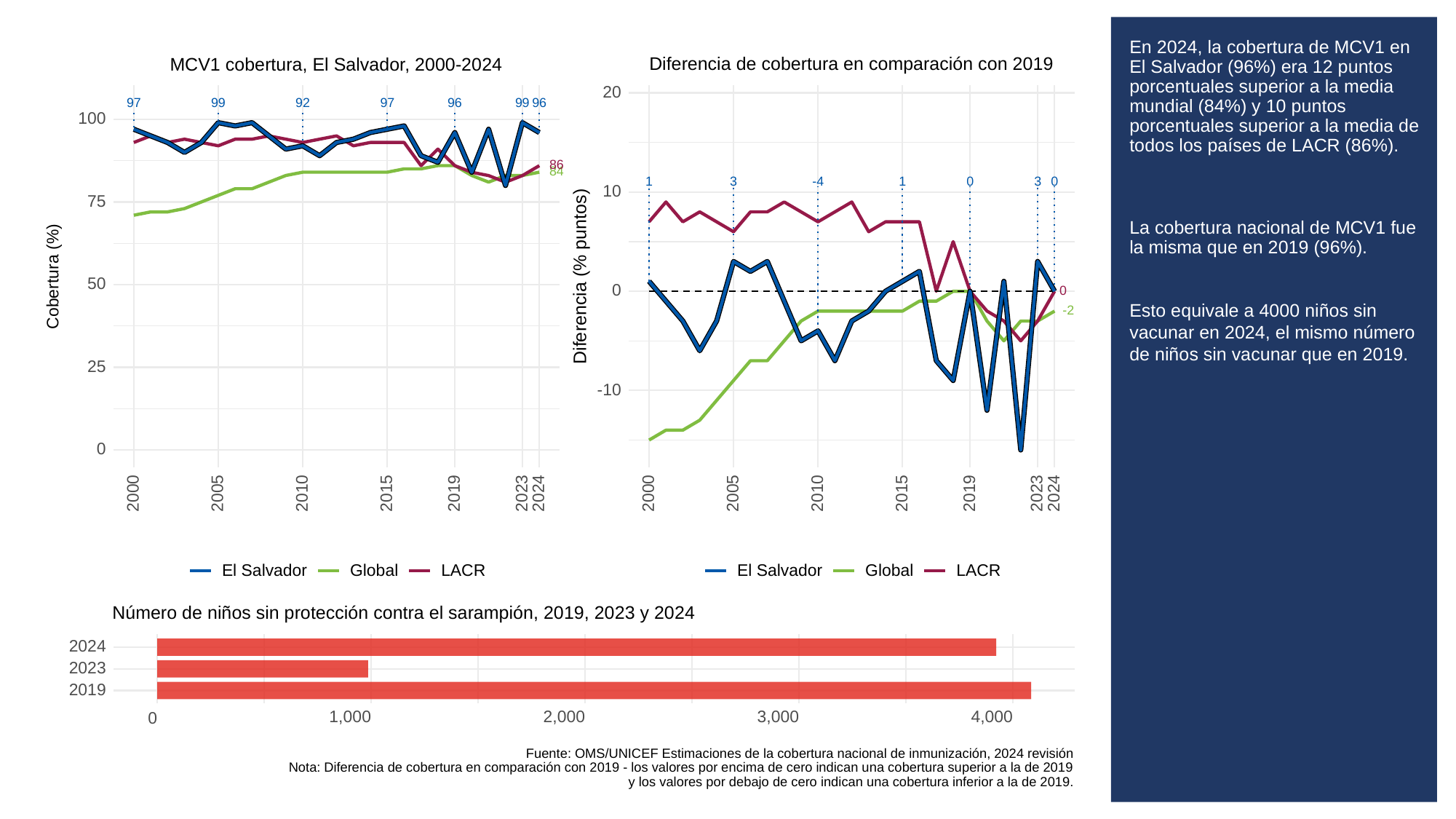

# En 2024, la cobertura de MCV1 en El Salvador (96%) era 12 puntos porcentuales superior a la media mundial (84%) y 10 puntos porcentuales superior a la media de todos los países de LACR (86%).

La cobertura nacional de MCV1 fue la misma que en 2019 (96%).

Esto equivale a 4000 niños sin vacunar en 2024, el mismo número de niños sin vacunar que en 2019.

Diferencia de cobertura en comparación con 2019
MCV1 cobertura, El Salvador, 2000-2024

20

97
99
92
97
96
99
96

100

86

84
3
3
0
0
1
1
-4
10

75

Diferencia (% puntos)
Cobertura (%)
50

0
0

-2

25

-10

0

2023
2023
2000
2005
2010
2015
2019
2024
2000
2005
2010
2015
2019
2024
El Salvador
Global
LACR
El Salvador
Global
LACR

Número de niños sin protección contra el sarampión, 2019, 2023 y 2024

2024

2023

2019

1,000
2,000
3,000
4,000
0
Fuente: OMS/UNICEF Estimaciones de la cobertura nacional de inmunización, 2024 revisión
Nota: Diferencia de cobertura en comparación con 2019 - los valores por encima de cero indican una cobertura superior a la de 2019
y los valores por debajo de cero indican una cobertura inferior a la de 2019.